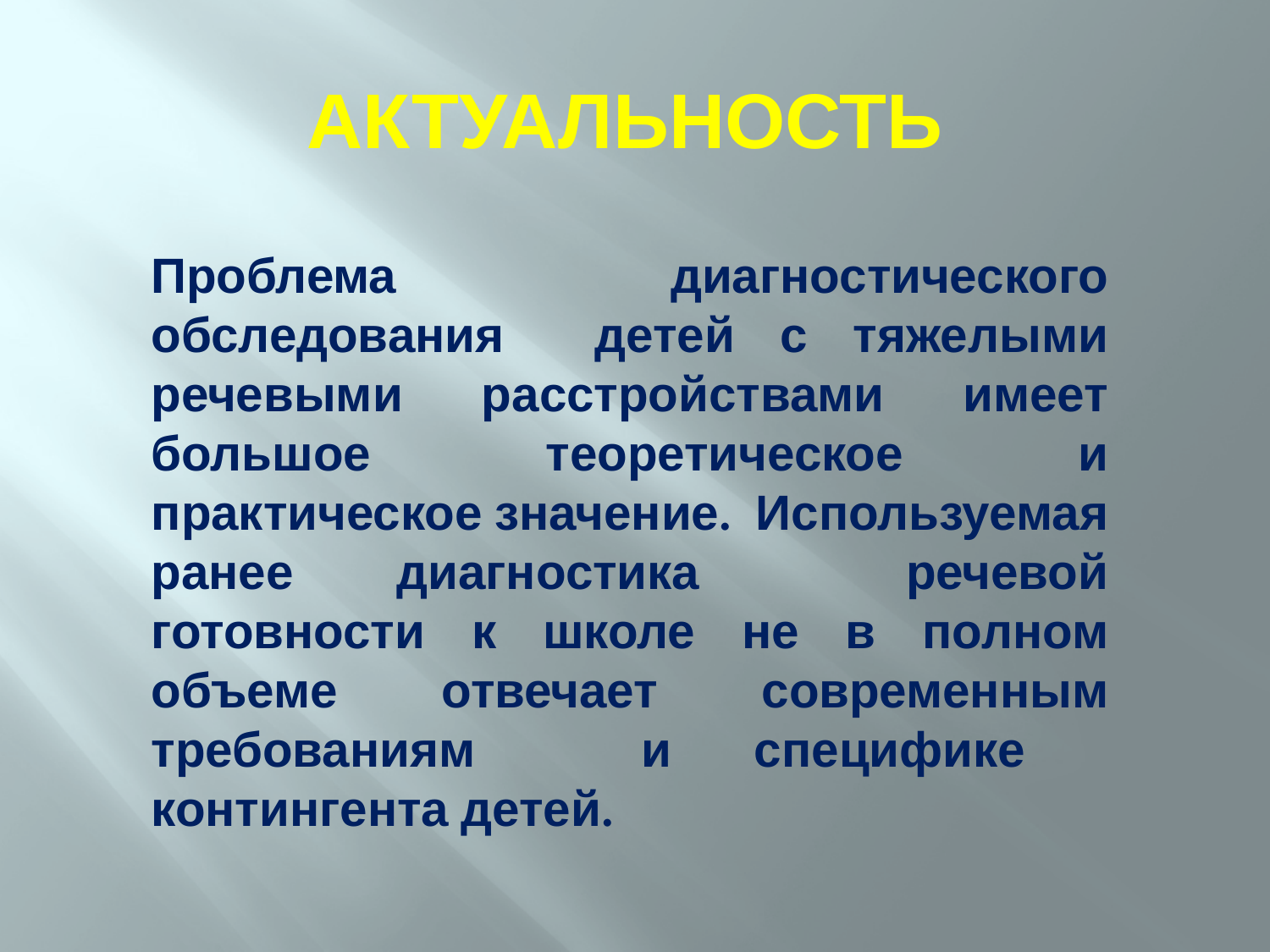

# АКТУАЛЬНОСТЬ
Проблема диагностического обследования  детей с тяжелыми речевыми расстройствами имеет большое теоретическое и практическое значение.  Используемая ранее диагностика  речевой готовности к школе не в полном объеме отвечает современным требованиям  и специфике  контингента детей.